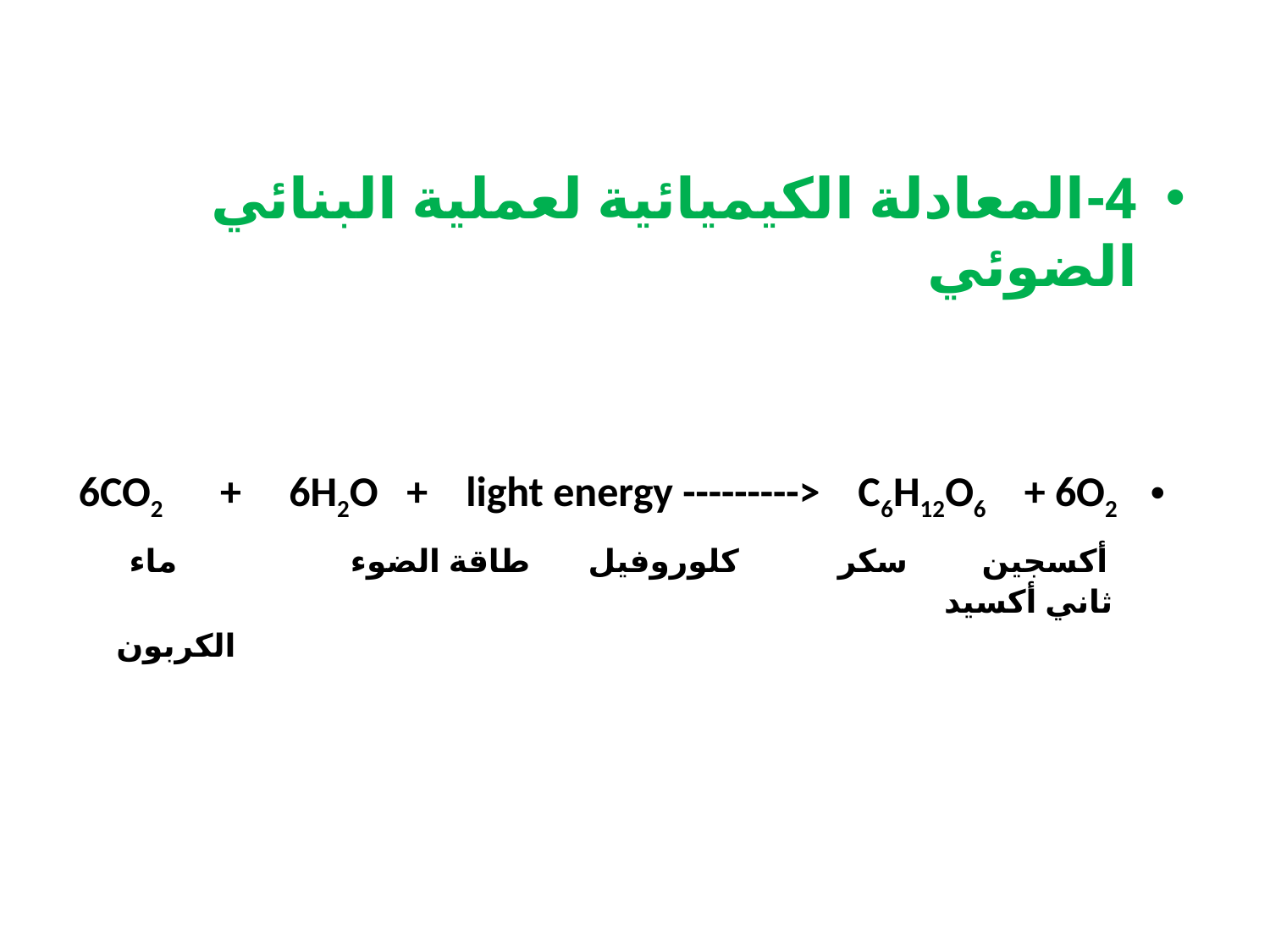

4-المعادلة الكيميائية لعملية البنائي الضوئي

6CO2      +     6H2O   +    light energy --------->    C6H12O6    + 6O2
       أكسجين         سكر            كلوروفيل       طاقة الضوء                     ماء           ثاني أكسيد
                                                                                                                   الكربون